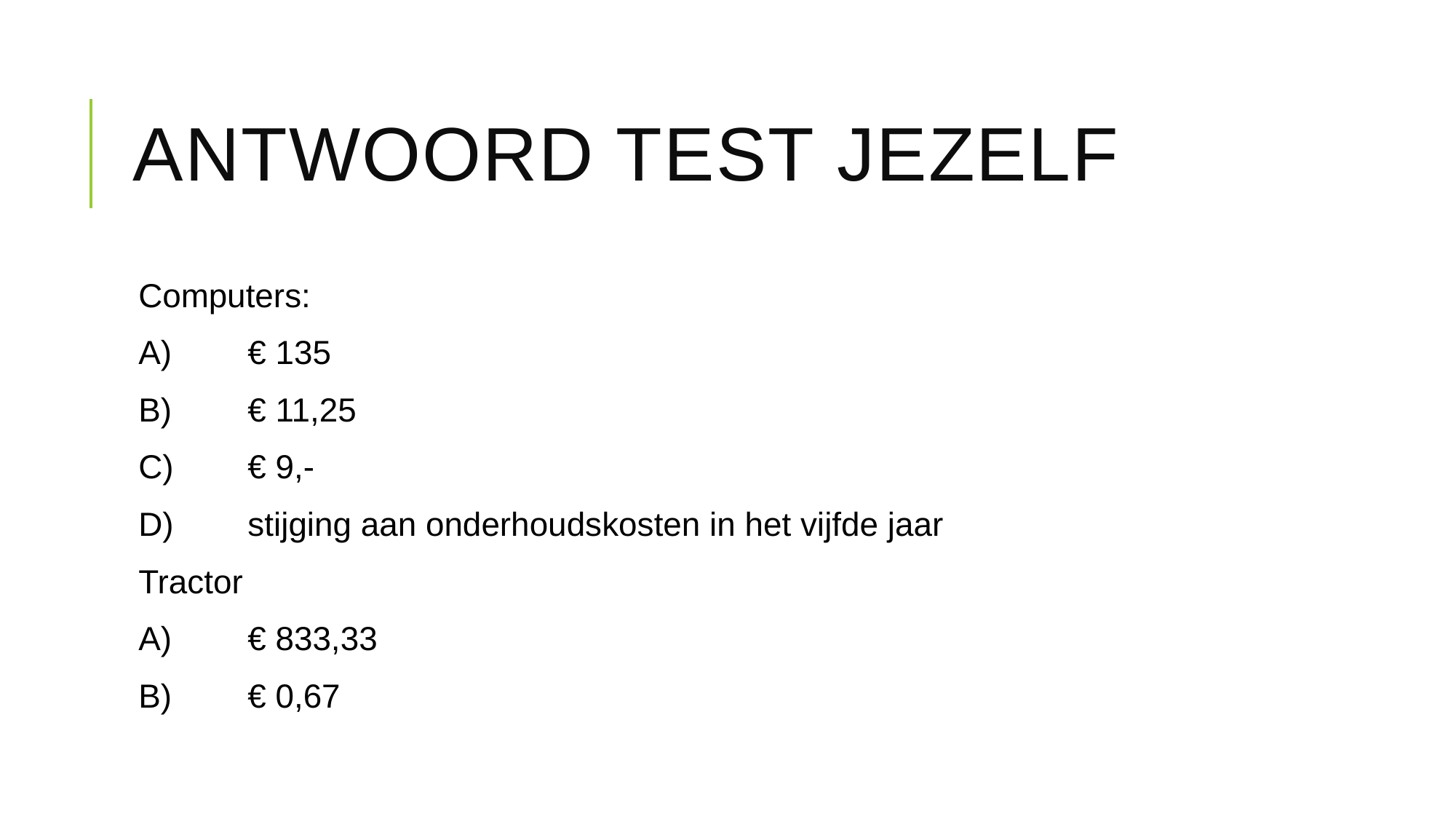

# Antwoord test jezelf
Computers:
A) 	€ 135
B) 	€ 11,25
C)	€ 9,-
D)	stijging aan onderhoudskosten in het vijfde jaar
Tractor
A)	€ 833,33
B)	€ 0,67